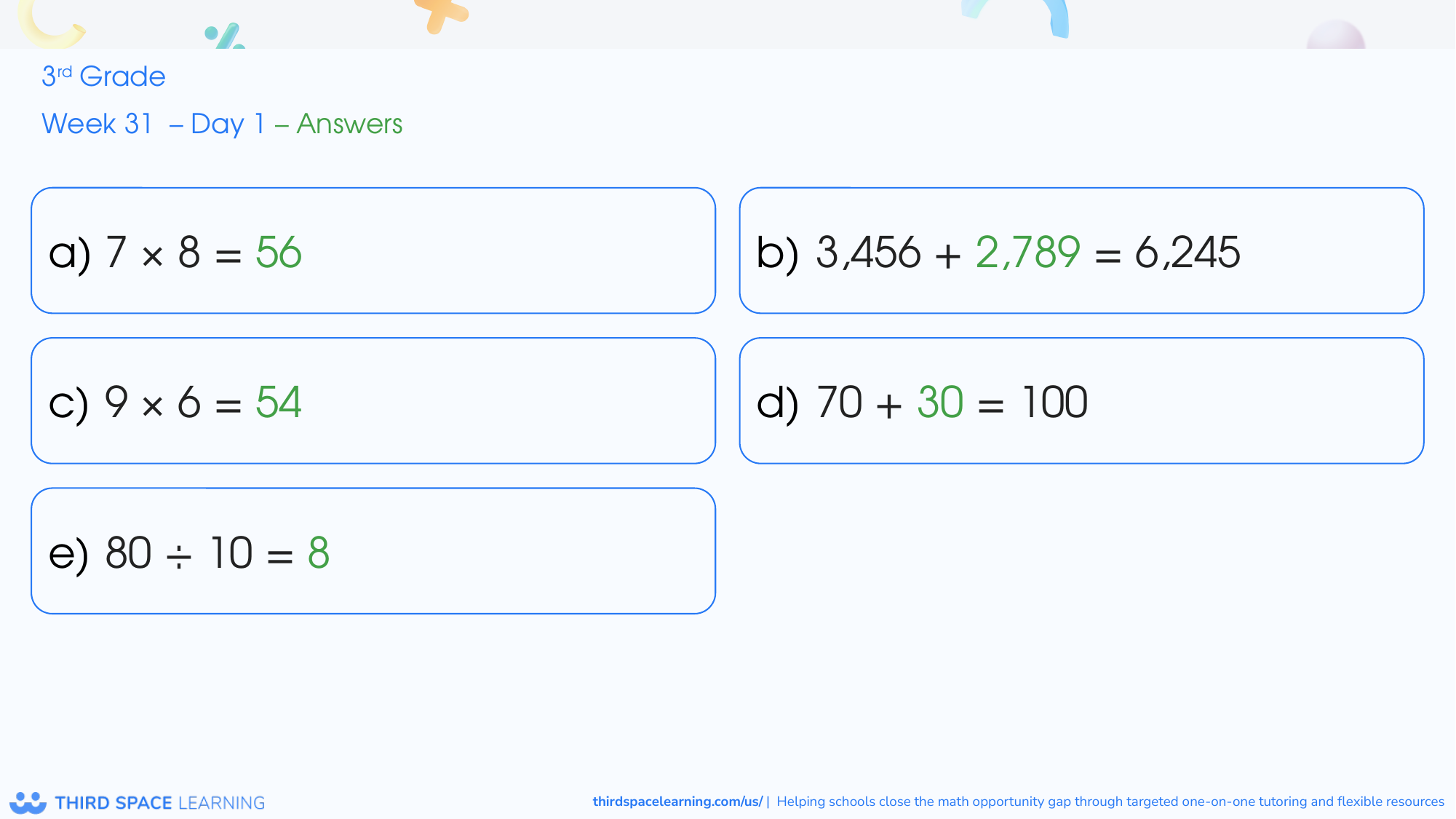

3rd Grade
Week 31  – Day 1 – Answers
7 × 8 = 56
3,456 + 2,789 = 6,245
9 × 6 = 54
70 + 30 = 100
80 ÷ 10 = 8